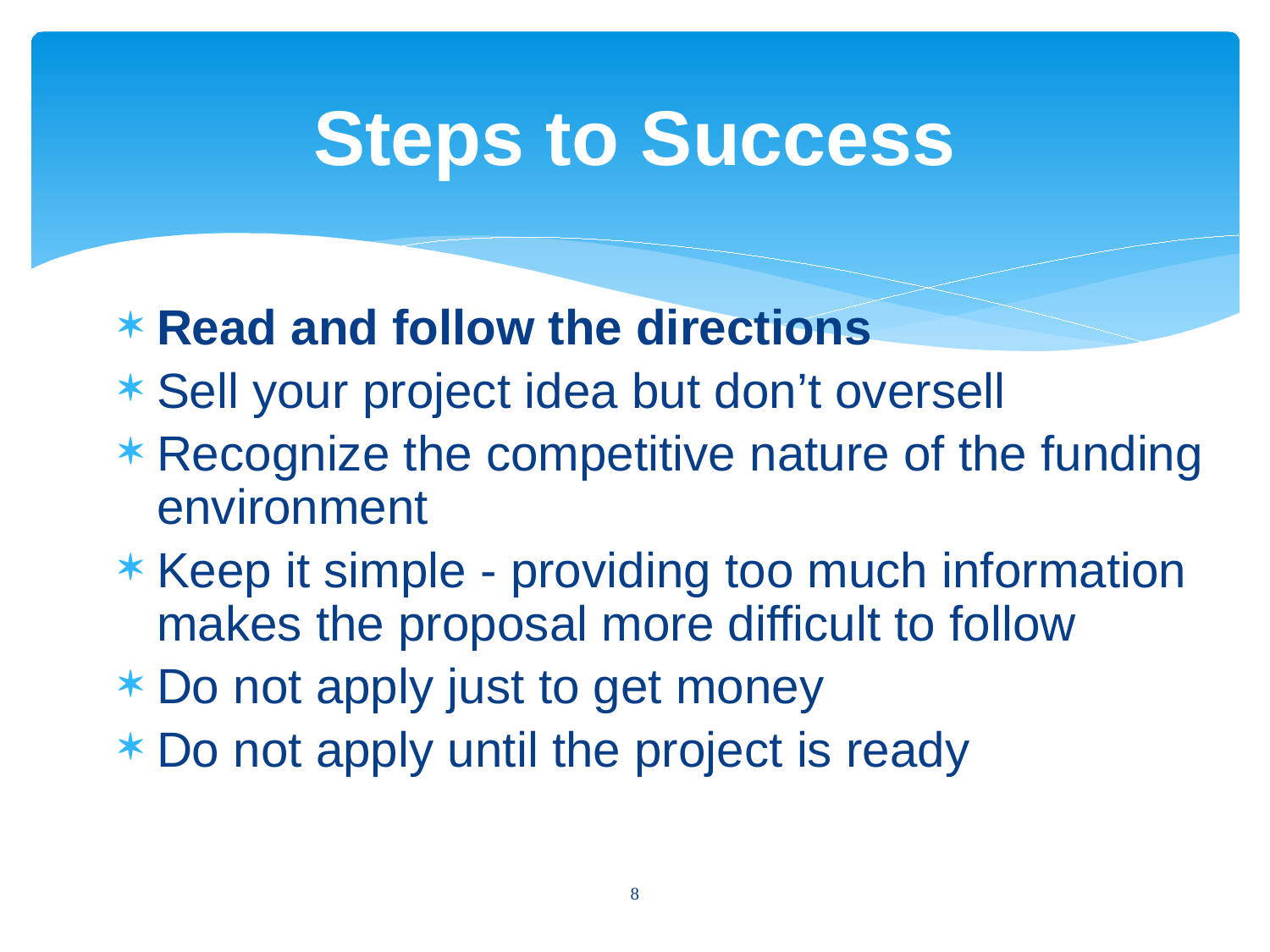

# Steps to Success
Read and follow the directions
Sell your project idea but don’t oversell
Recognize the competitive nature of the funding environment
Keep it simple - providing too much information makes the proposal more difficult to follow
Do not apply just to get money
Do not apply until the project is ready

8